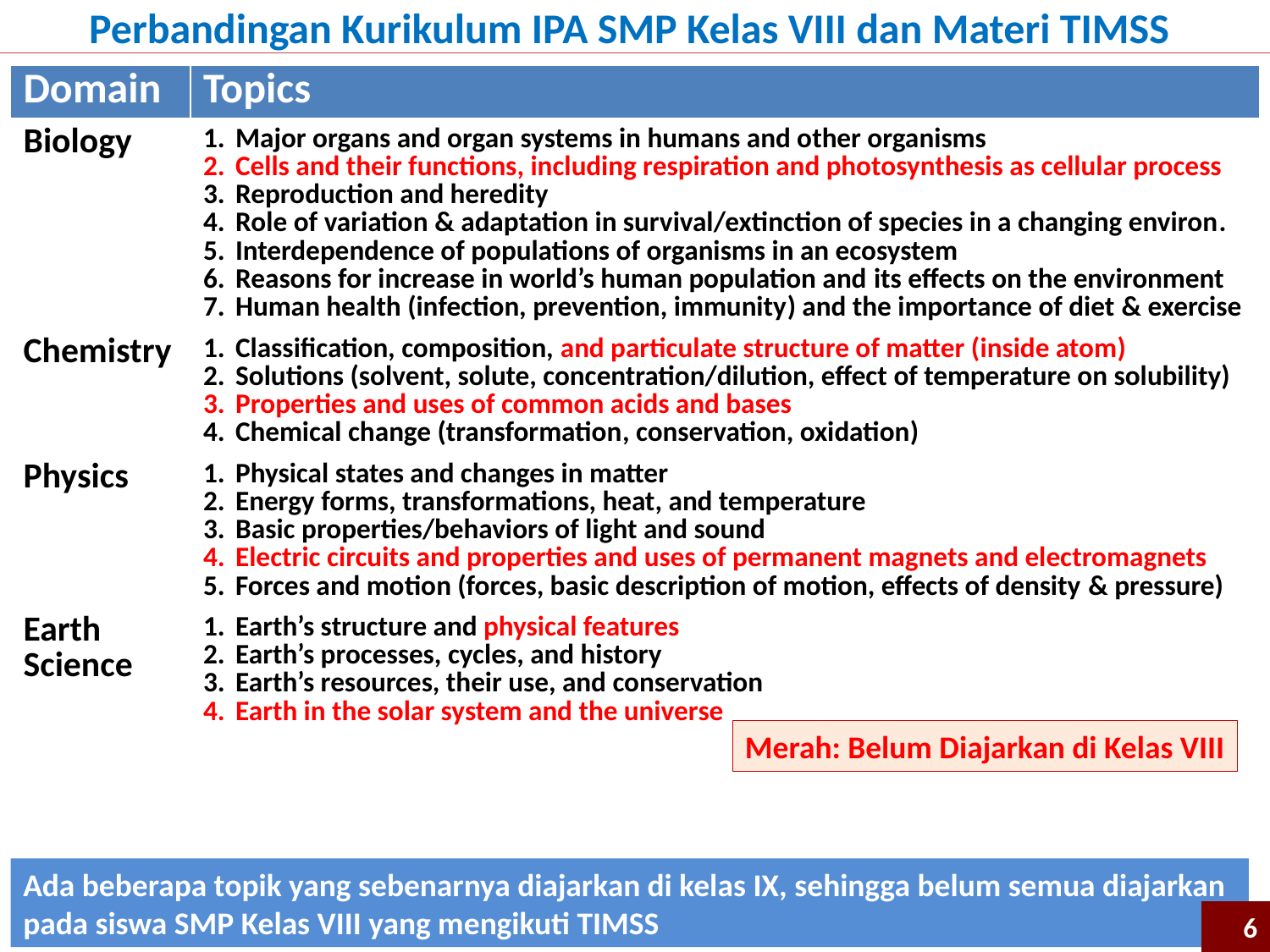

Perbandingan Kurikulum IPA SMP Kelas VIII dan Materi TIMSS
| Domain | Topics |
| --- | --- |
| Biology | Major organs and organ systems in humans and other organisms Cells and their functions, including respiration and photosynthesis as cellular process Reproduction and heredity Role of variation & adaptation in survival/extinction of species in a changing environ. Interdependence of populations of organisms in an ecosystem Reasons for increase in world’s human population and its effects on the environment Human health (infection, prevention, immunity) and the importance of diet & exercise |
| Chemistry | Classification, composition, and particulate structure of matter (inside atom) Solutions (solvent, solute, concentration/dilution, effect of temperature on solubility) Properties and uses of common acids and bases Chemical change (transformation, conservation, oxidation) |
| Physics | Physical states and changes in matter Energy forms, transformations, heat, and temperature Basic properties/behaviors of light and sound Electric circuits and properties and uses of permanent magnets and electromagnets Forces and motion (forces, basic description of motion, effects of density & pressure) |
| Earth Science | Earth’s structure and physical features Earth’s processes, cycles, and history Earth’s resources, their use, and conservation Earth in the solar system and the universe |
Merah: Belum Diajarkan di Kelas VIII
Ada beberapa topik yang sebenarnya diajarkan di kelas IX, sehingga belum semua diajarkan pada siswa SMP Kelas VIII yang mengikuti TIMSS
6